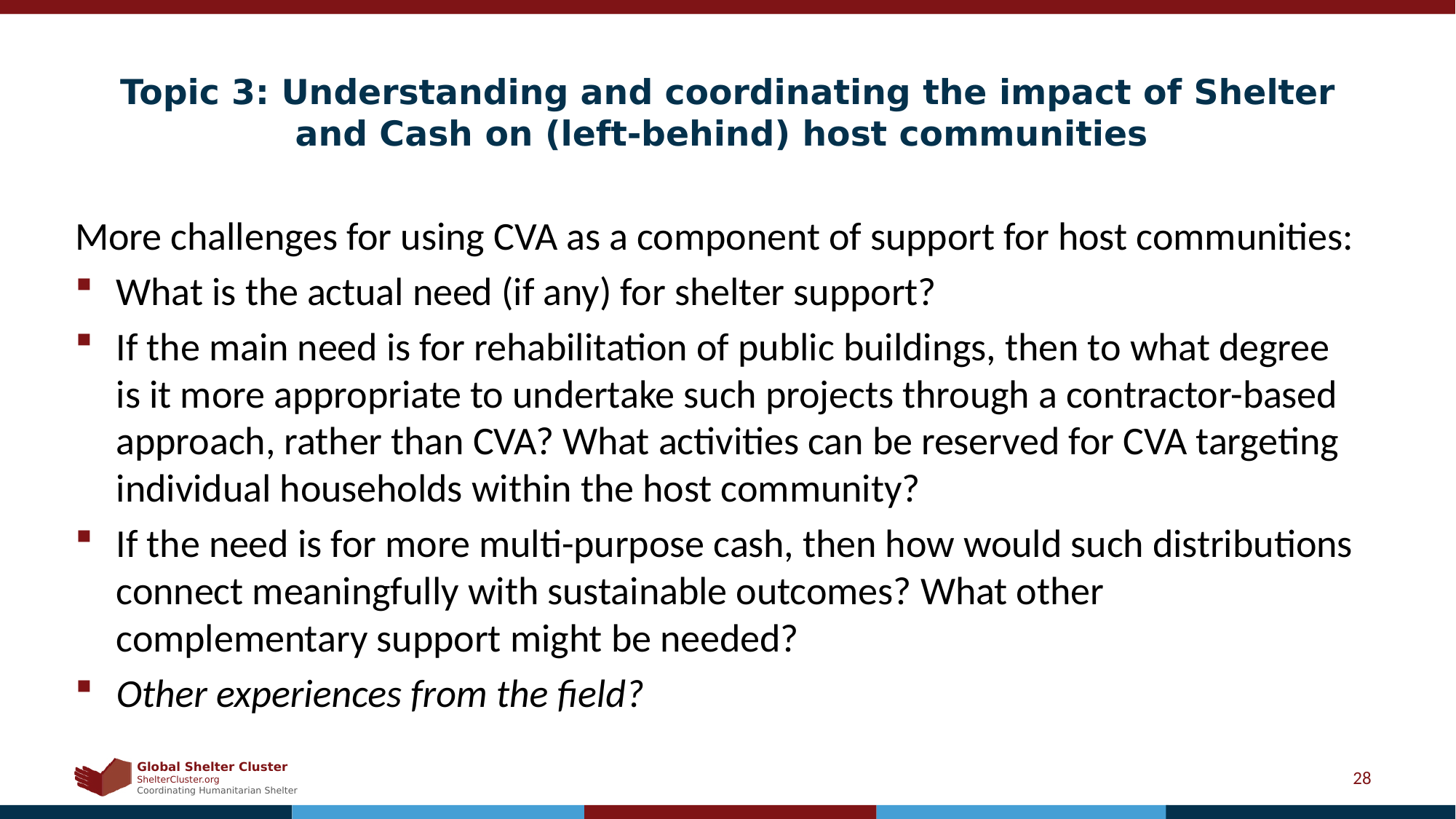

# Topic 3: Understanding and coordinating the impact of Shelter and Cash on (left-behind) host communities
More challenges for using CVA as a component of support for host communities:
What is the actual need (if any) for shelter support?
If the main need is for rehabilitation of public buildings, then to what degree is it more appropriate to undertake such projects through a contractor-based approach, rather than CVA? What activities can be reserved for CVA targeting individual households within the host community?
If the need is for more multi-purpose cash, then how would such distributions connect meaningfully with sustainable outcomes? What other complementary support might be needed?
Other experiences from the field?

28